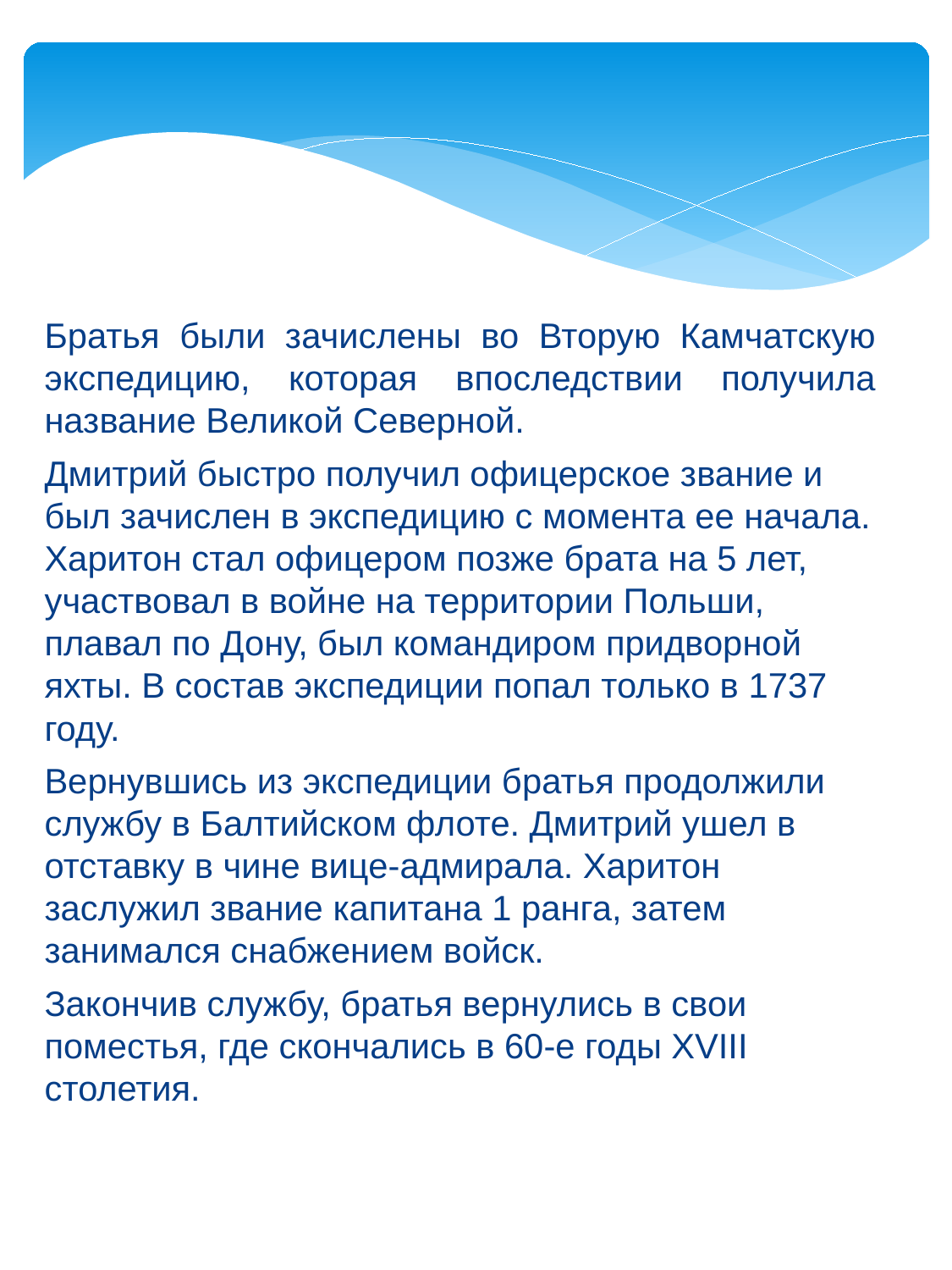

Братья были зачислены во Вторую Камчатскую экспедицию, которая впоследствии получила название Великой Северной.
Дмитрий быстро получил офицерское звание и был зачислен в экспедицию с момента ее начала. Харитон стал офицером позже брата на 5 лет, участвовал в войне на территории Польши, плавал по Дону, был командиром придворной яхты. В состав экспедиции попал только в 1737 году.
Вернувшись из экспедиции братья продолжили службу в Балтийском флоте. Дмитрий ушел в отставку в чине вице-адмирала. Харитон заслужил звание капитана 1 ранга, затем занимался снабжением войск.
Закончив службу, братья вернулись в свои поместья, где скончались в 60-е годы XVIII столетия.